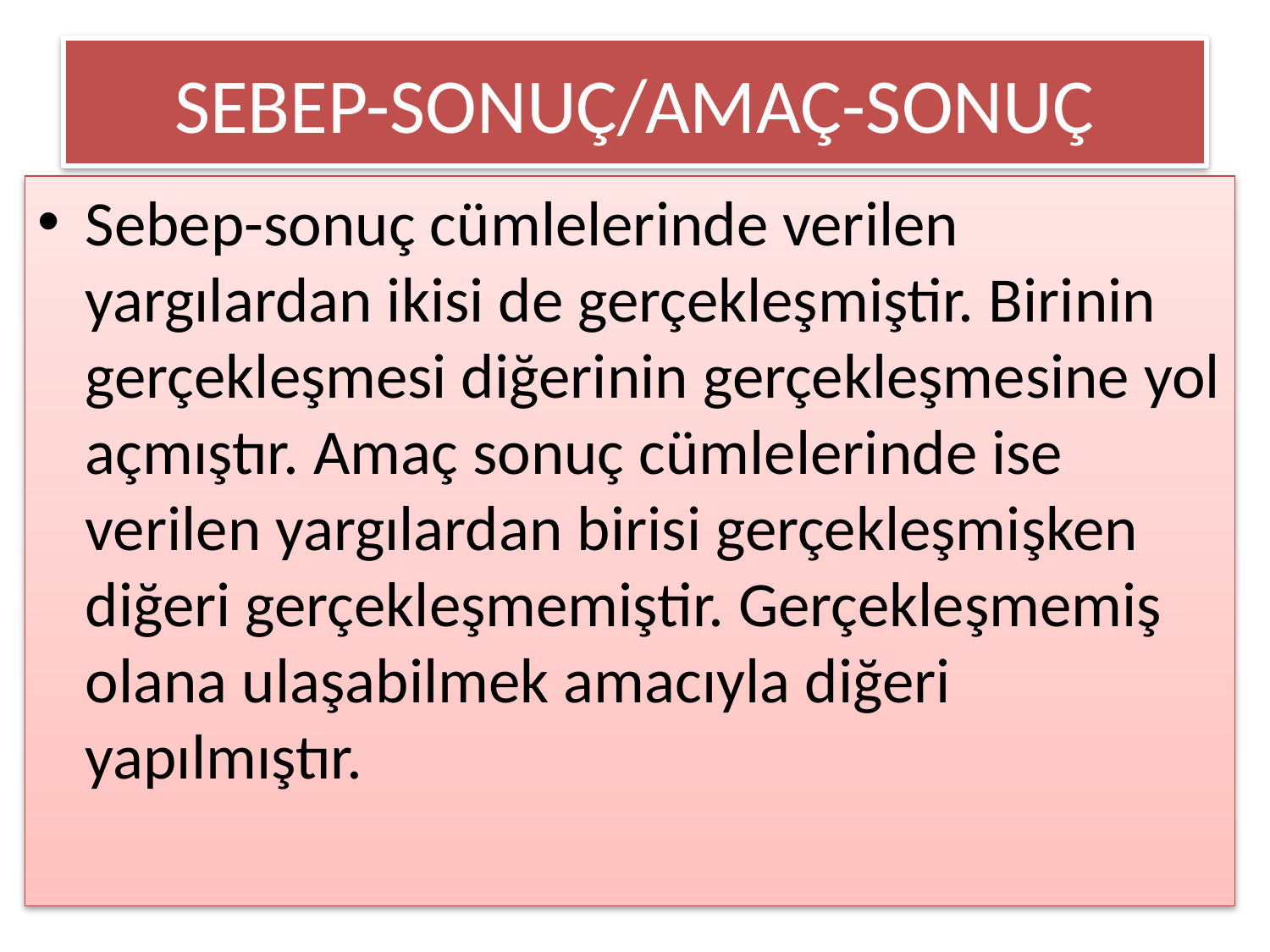

# SEBEP-SONUÇ/AMAÇ-SONUÇ
Sebep-sonuç cümlelerinde verilen yargılardan ikisi de gerçekleşmiştir. Birinin gerçekleşmesi diğerinin gerçekleşmesine yol açmıştır. Amaç sonuç cümlelerinde ise verilen yargılardan birisi gerçekleşmişken diğeri gerçekleşmemiştir. Gerçekleşmemiş olana ulaşabilmek amacıyla diğeri yapılmıştır.